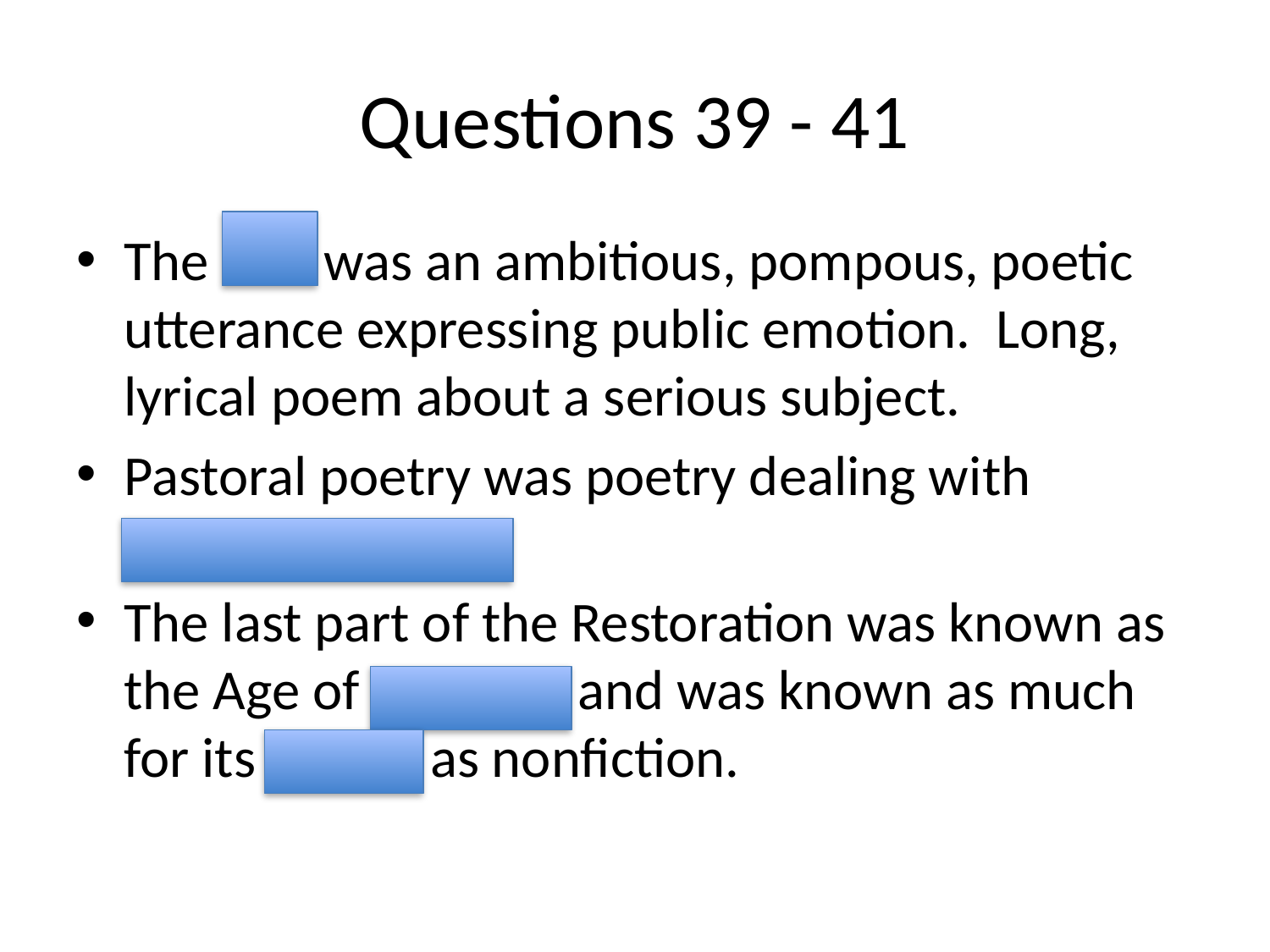

# Questions 39 - 41

The ode was an ambitious, pompous, poetic utterance expressing public emotion.  Long, lyrical poem about a serious subject.
Pastoral poetry was poetry dealing with idealized nature.
The last part of the Restoration was known as the Age of Johnson and was known as much for its fiction as nonfiction.